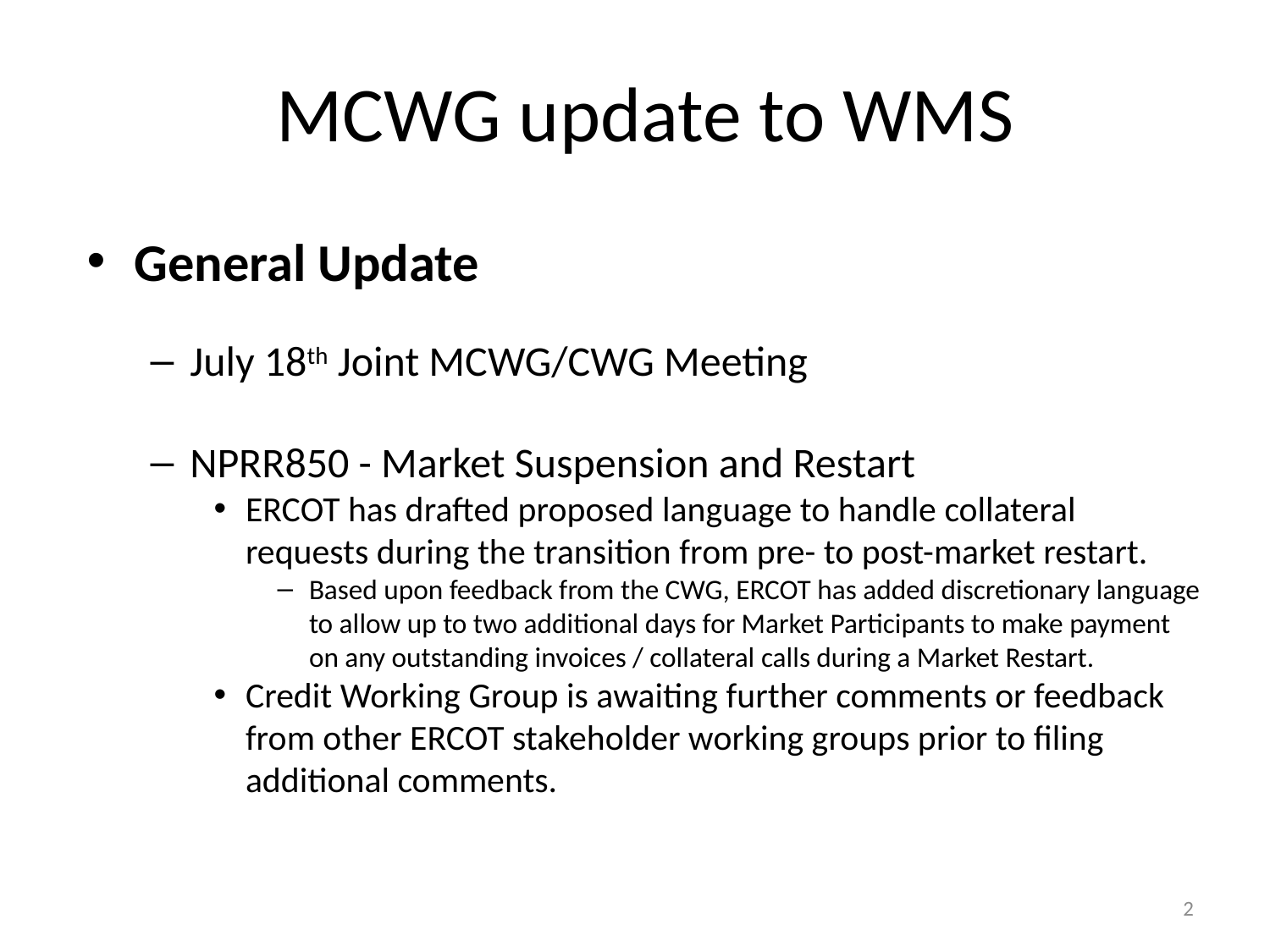

# MCWG update to WMS
General Update

July 18th Joint MCWG/CWG Meeting

NPRR850 - Market Suspension and Restart
ERCOT has drafted proposed language to handle collateral requests during the transition from pre- to post-market restart.
Based upon feedback from the CWG, ERCOT has added discretionary language to allow up to two additional days for Market Participants to make payment on any outstanding invoices / collateral calls during a Market Restart.
Credit Working Group is awaiting further comments or feedback from other ERCOT stakeholder working groups prior to filing additional comments.
2